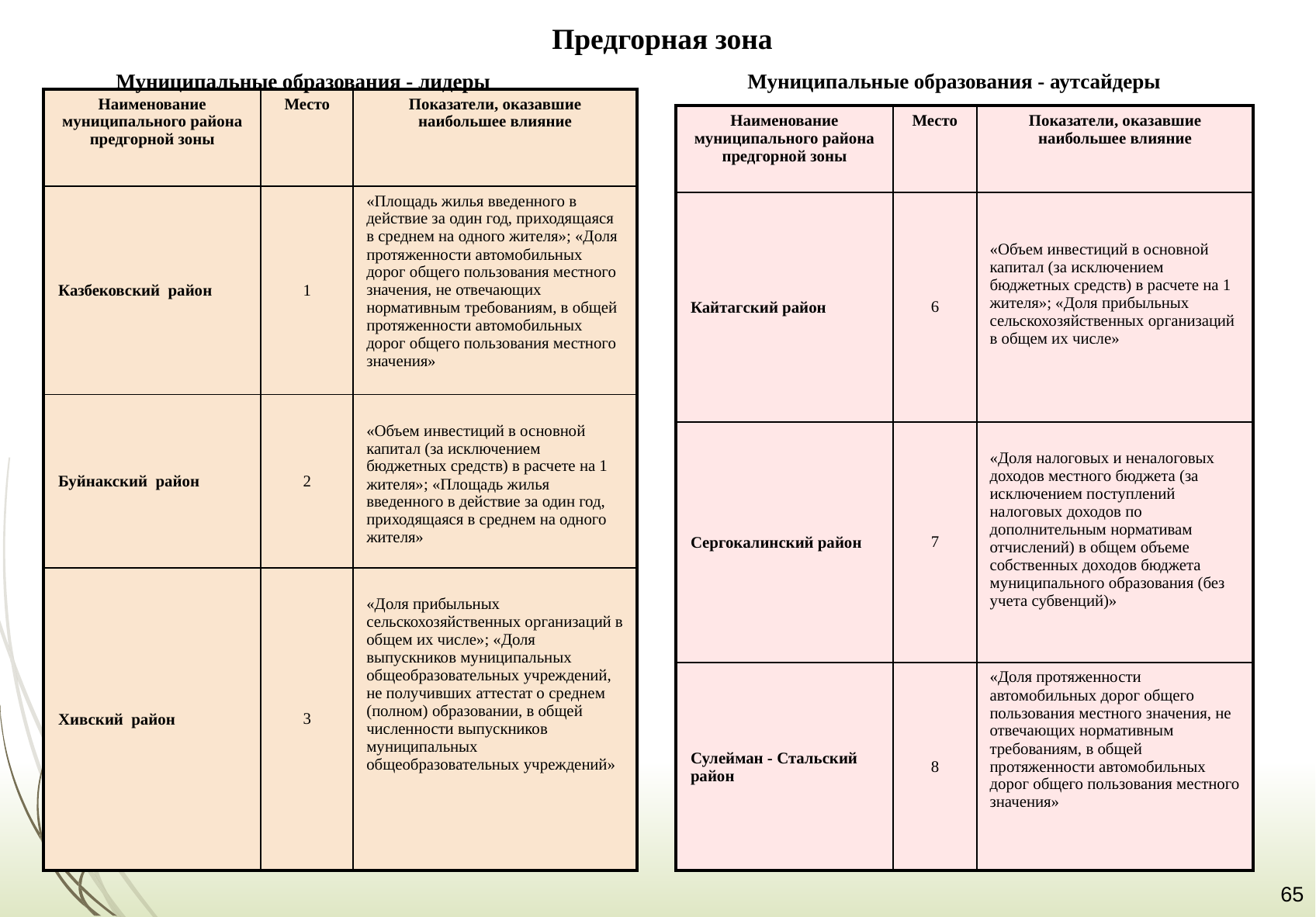

Предгорная зона
Муниципальные образования - лидеры
Муниципальные образования - аутсайдеры
| Наименование муниципального района предгорной зоны | Место | Показатели, оказавшие наибольшее влияние |
| --- | --- | --- |
| Казбековский район | 1 | «Площадь жилья введенного в действие за один год, приходящаяся в среднем на одного жителя»; «Доля протяженности автомобильных дорог общего пользования местного значения, не отвечающих нормативным требованиям, в общей протяженности автомобильных дорог общего пользования местного значения» |
| Буйнакский район | 2 | «Объем инвестиций в основной капитал (за исключением бюджетных средств) в расчете на 1 жителя»; «Площадь жилья введенного в действие за один год, приходящаяся в среднем на одного жителя» |
| Хивский район | 3 | «Доля прибыльных сельскохозяйственных организаций в общем их числе»; «Доля выпускников муниципальных общеобразовательных учреждений, не получивших аттестат о среднем (полном) образовании, в общей численности выпускников муниципальных общеобразовательных учреждений» |
| Наименование муниципального района предгорной зоны | Место | Показатели, оказавшие наибольшее влияние |
| --- | --- | --- |
| Кайтагский район | 6 | «Объем инвестиций в основной капитал (за исключением бюджетных средств) в расчете на 1 жителя»; «Доля прибыльных сельскохозяйственных организаций в общем их числе» |
| Сергокалинский район | 7 | «Доля налоговых и неналоговых доходов местного бюджета (за исключением поступлений налоговых доходов по дополнительным нормативам отчислений) в общем объеме собственных доходов бюджета муниципального образования (без учета субвенций)» |
| Сулейман - Стальский район | 8 | «Доля протяженности автомобильных дорог общего пользования местного значения, не отвечающих нормативным требованиям, в общей протяженности автомобильных дорог общего пользования местного значения» |
65